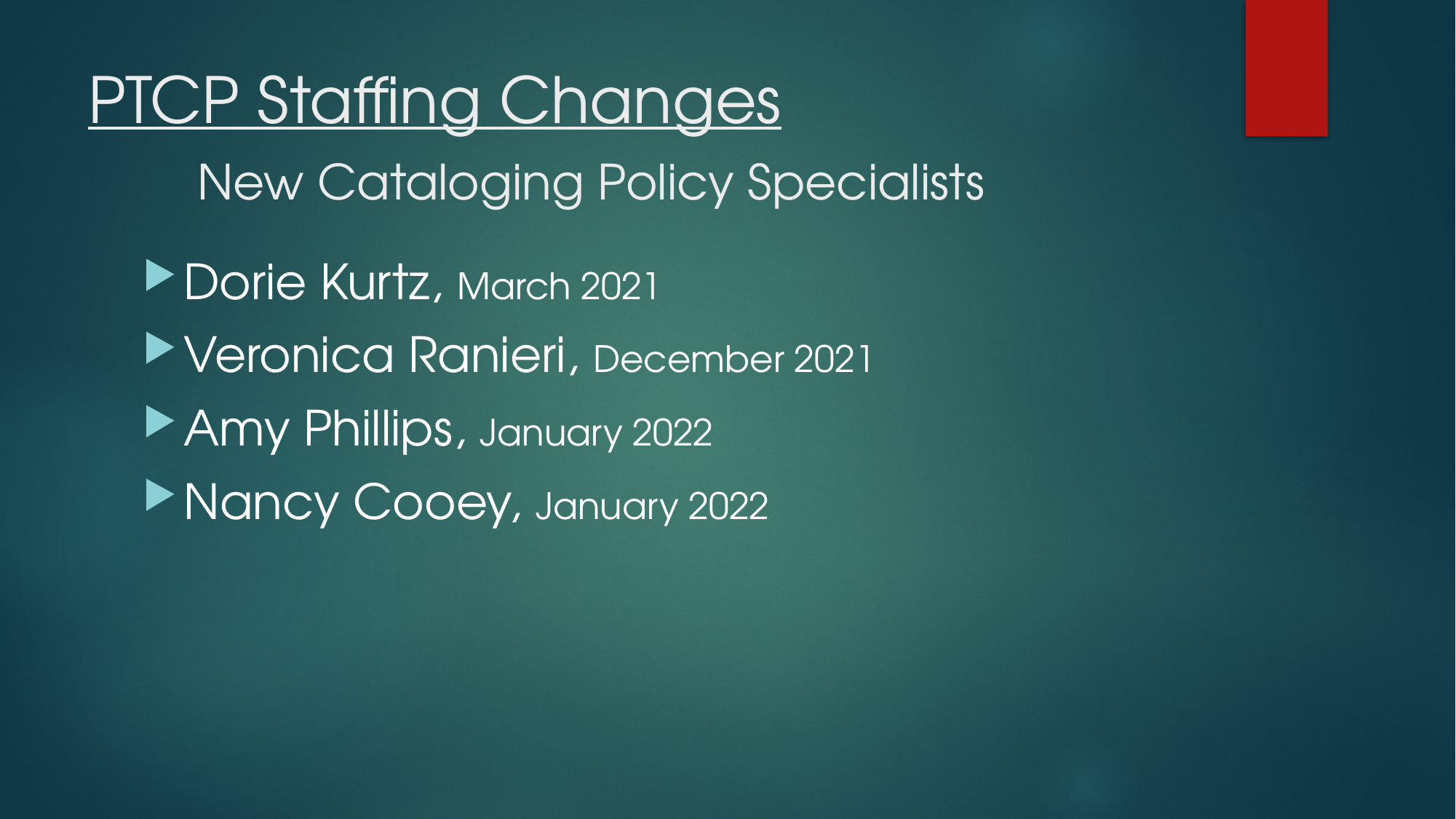

# PTCP Staffing Changes New Cataloging Policy Specialists
Dorie Kurtz, March 2021
Veronica Ranieri, December 2021
Amy Phillips, January 2022
Nancy Cooey, January 2022